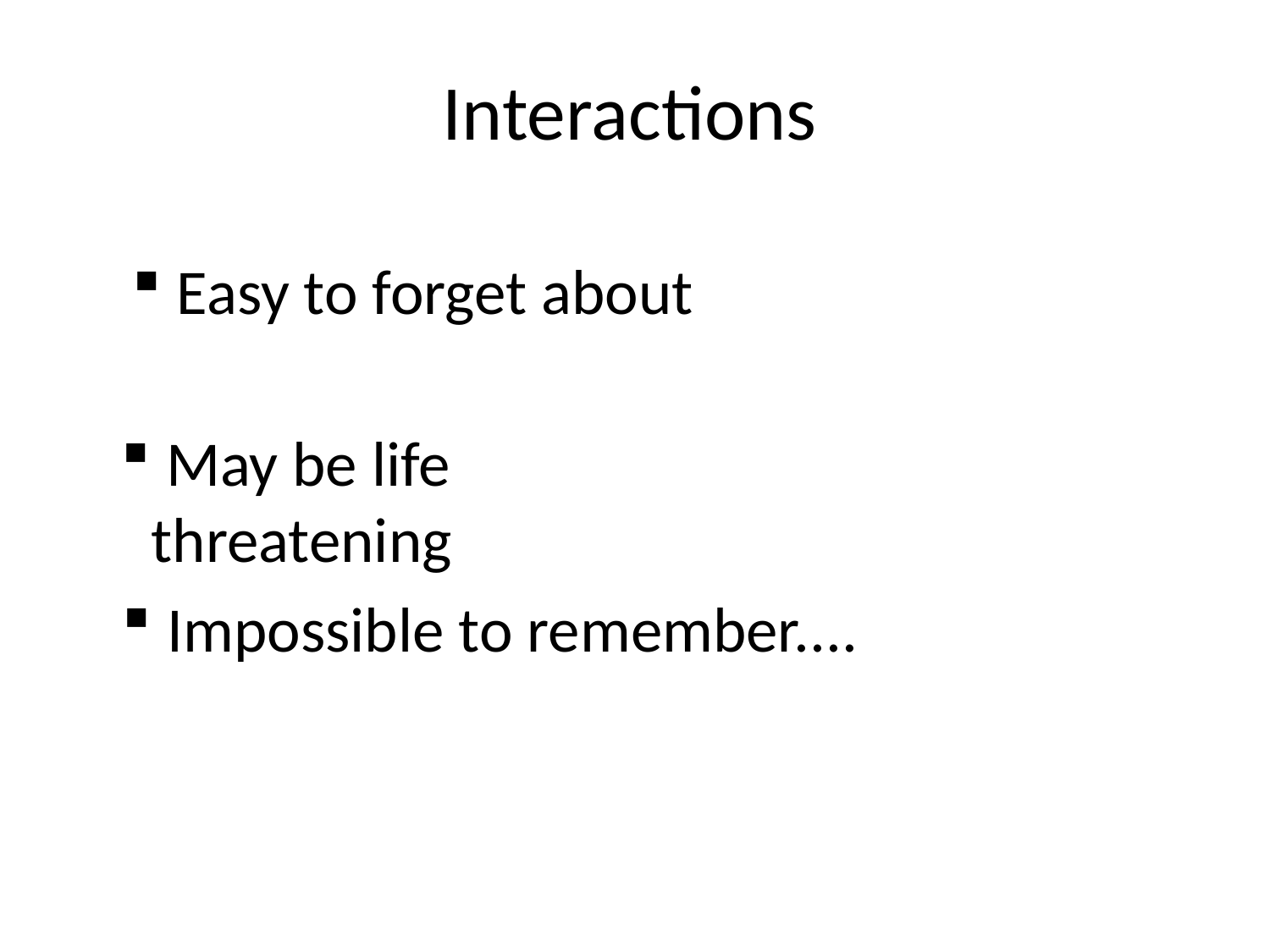

Interactions

 Easy to forget about
 May be life threatening

 Impossible to remember....